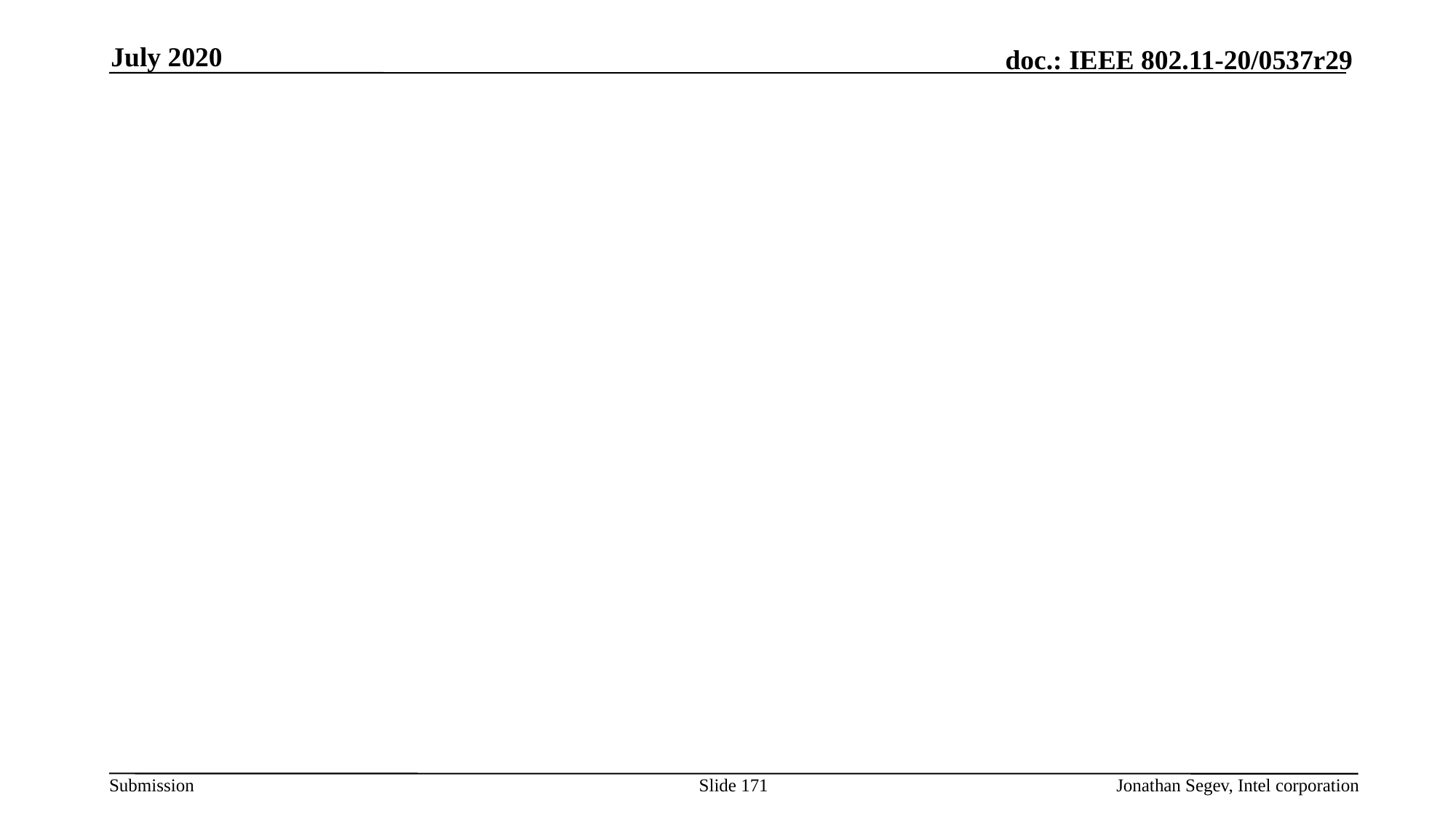

July 2020
#

Slide 171
Jonathan Segev, Intel corporation